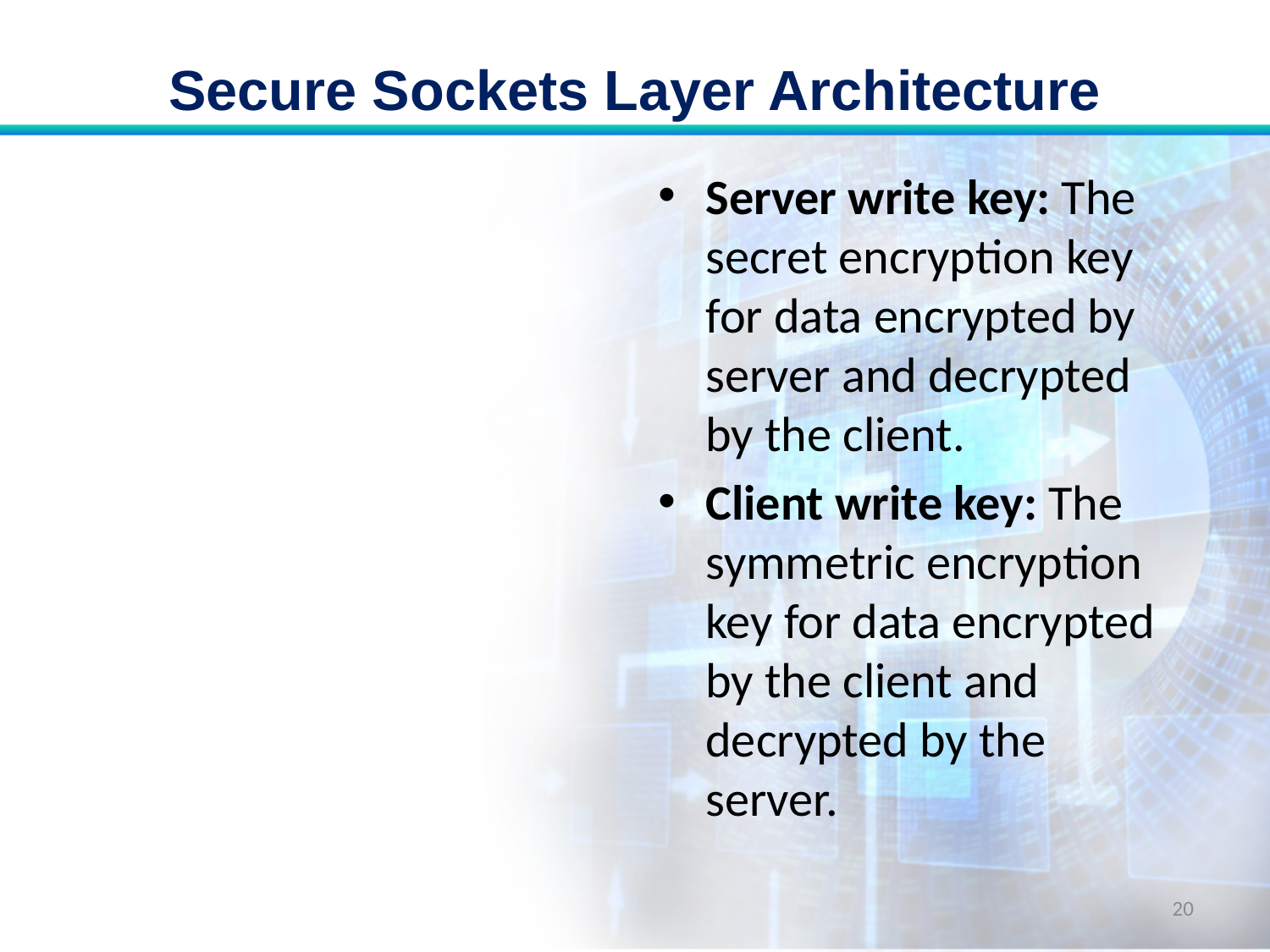

# Secure Sockets Layer Architecture
Server write key: The secret encryption key for data encrypted by server and decrypted by the client.
Client write key: The symmetric encryption key for data encrypted by the client and decrypted by the server.
20